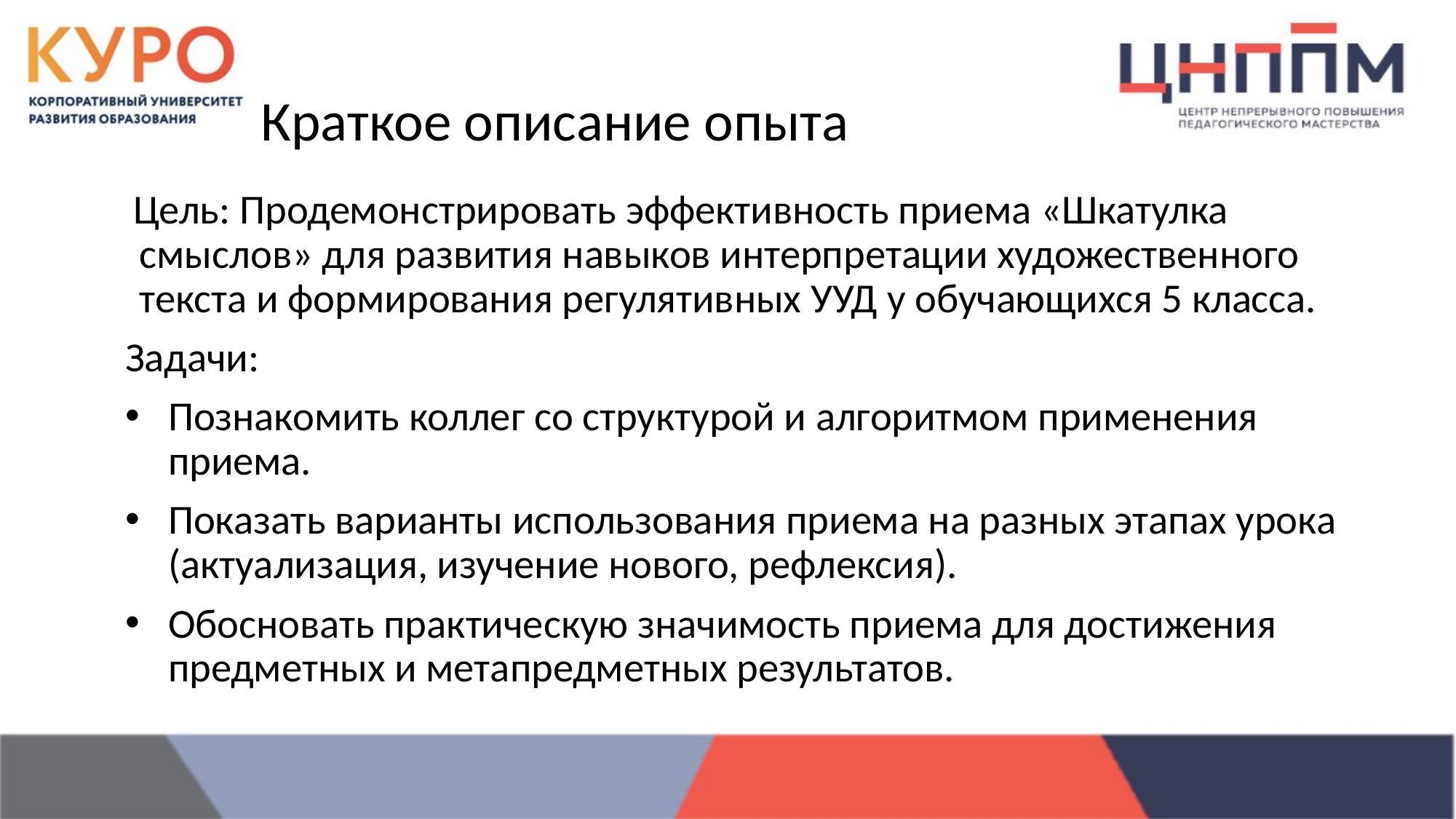

# Краткое описание опыта
Цель: Продемонстрировать эффективность приема «Шкатулка смыслов» для развития навыков интерпретации художественного текста и формирования регулятивных УУД у обучающихся 5 класса.
Задачи:
Познакомить коллег со структурой и алгоритмом применения приема.
Показать варианты использования приема на разных этапах урока (актуализация, изучение нового, рефлексия).
Обосновать практическую значимость приема для достижения предметных и метапредметных результатов.